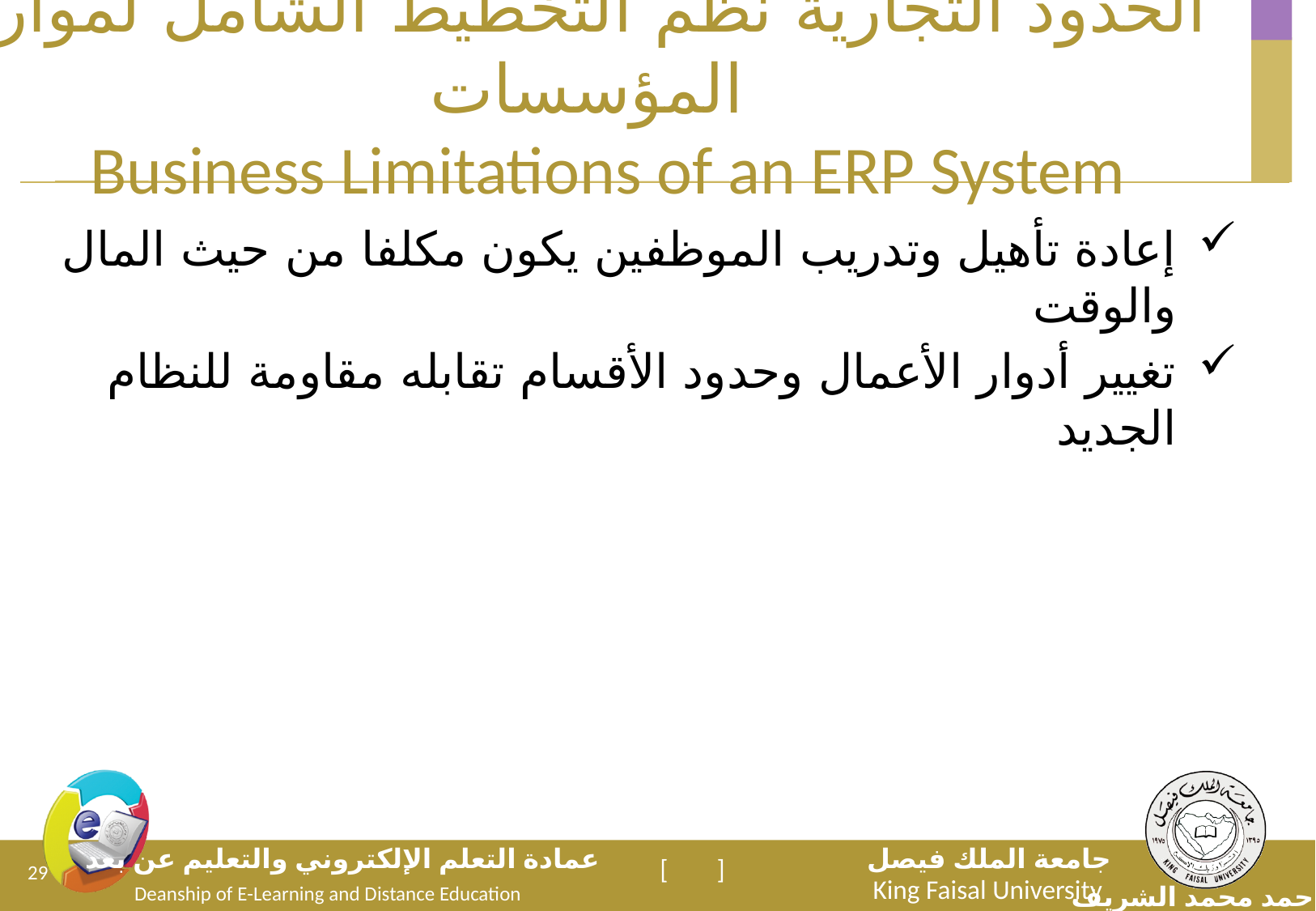

# الحدود التجارية نظم التخطيط الشامل لموارد المؤسسات Business Limitations of an ERP System
إعادة تأهيل وتدريب الموظفين يكون مكلفا من حيث المال والوقت
تغيير أدوار الأعمال وحدود الأقسام تقابله مقاومة للنظام الجديد
29